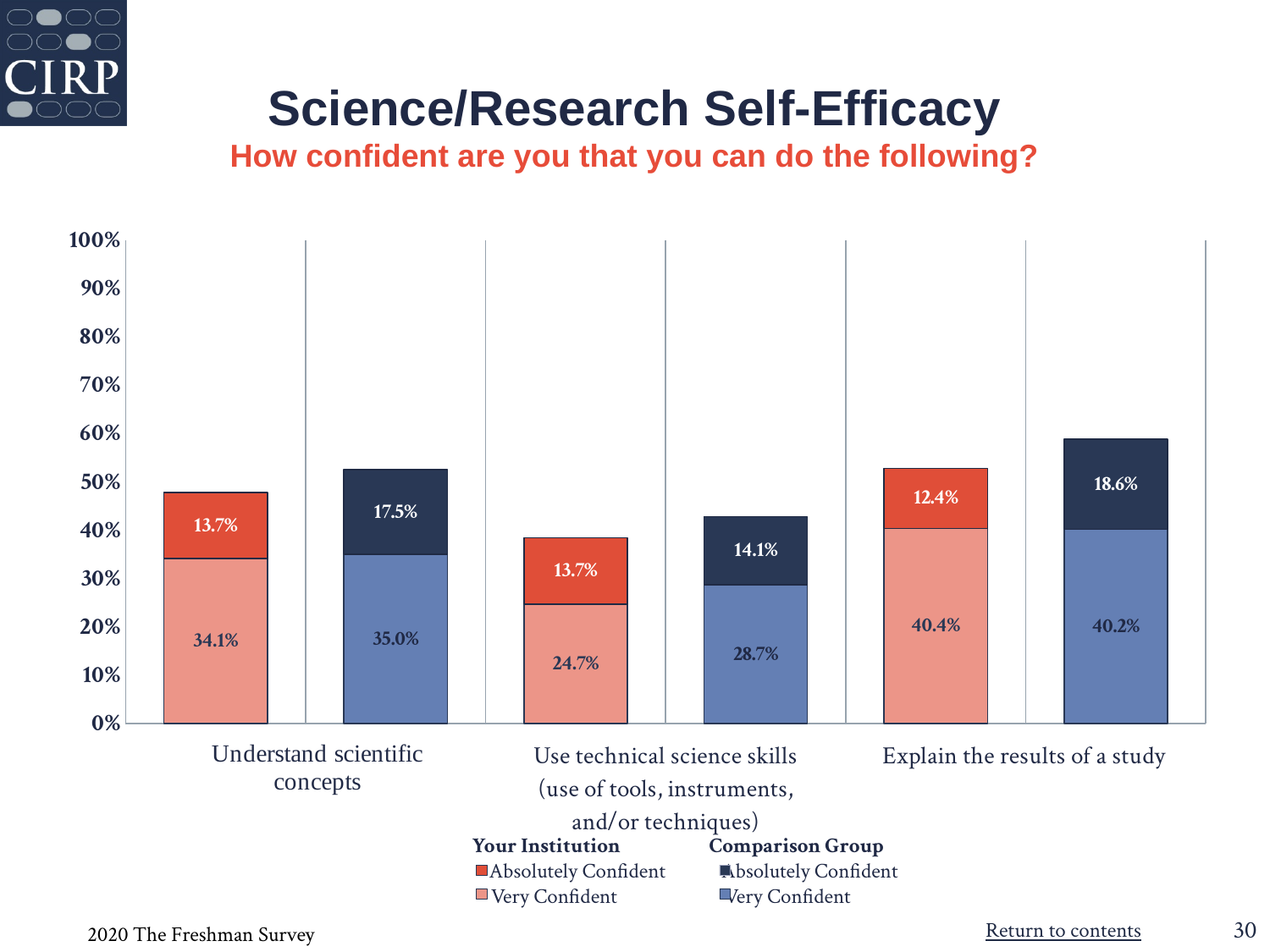

# Science/Research Self-Efficacy How confident are you that you can do the following?

### Chart

| Category | Very | Absolutely |
|---|---|---|
| Your Institution | 0.341 | 0.137 |
| Comparison Group | 0.35 | 0.175 |
| Your Institution | 0.247 | 0.137 |
| Comparison Group | 0.287 | 0.141 |
| Your Institution | 0.404 | 0.124 |
| Comparison Group | 0.402 | 0.186 |
 Your Institution                     Comparison Group
     Absolutely Confident            Absolutely Confident
     Very Confident                       Very Confident

2020 The Freshman Survey

Return to contents
30